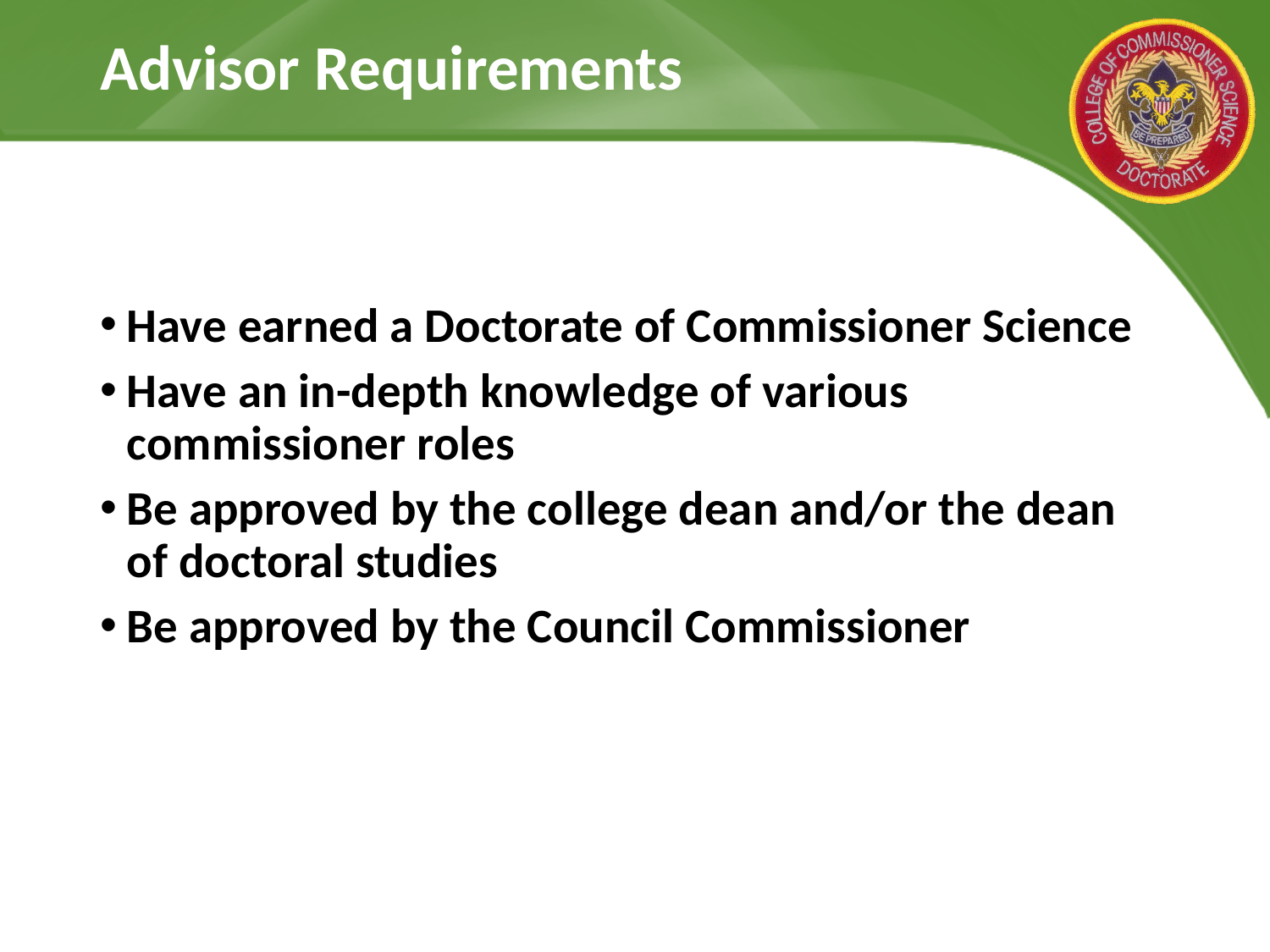

# Advisor Requirements
Have earned a Doctorate of Commissioner Science
Have an in-depth knowledge of various commissioner roles
Be approved by the college dean and/or the dean of doctoral studies
Be approved by the Council Commissioner